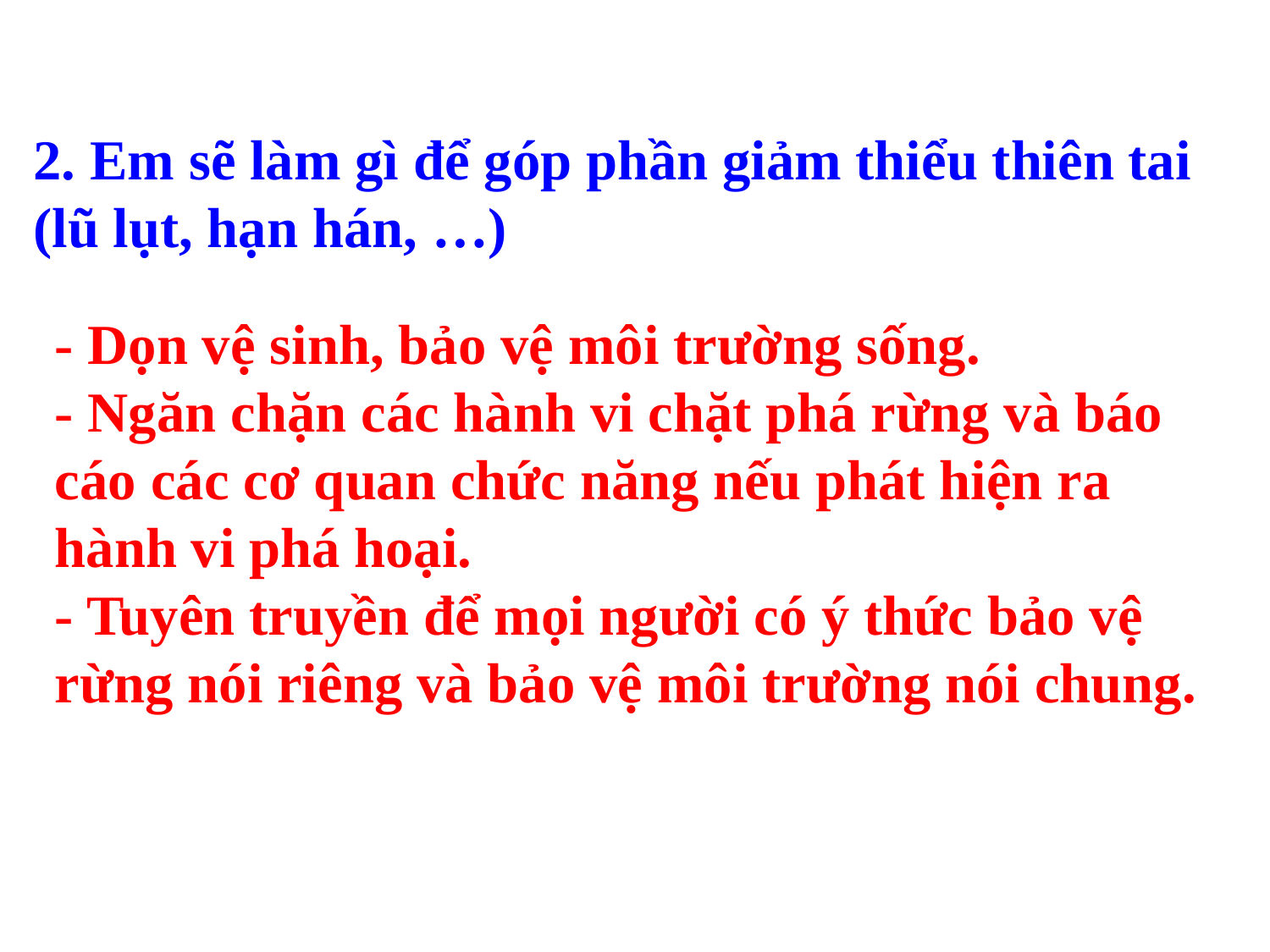

2. Em sẽ làm gì để góp phần giảm thiểu thiên tai (lũ lụt, hạn hán, …)
- Dọn vệ sinh, bảo vệ môi trường sống.
- Ngăn chặn các hành vi chặt phá rừng và báo cáo các cơ quan chức năng nếu phát hiện ra hành vi phá hoại.
- Tuyên truyền để mọi người có ý thức bảo vệ rừng nói riêng và bảo vệ môi trường nói chung.